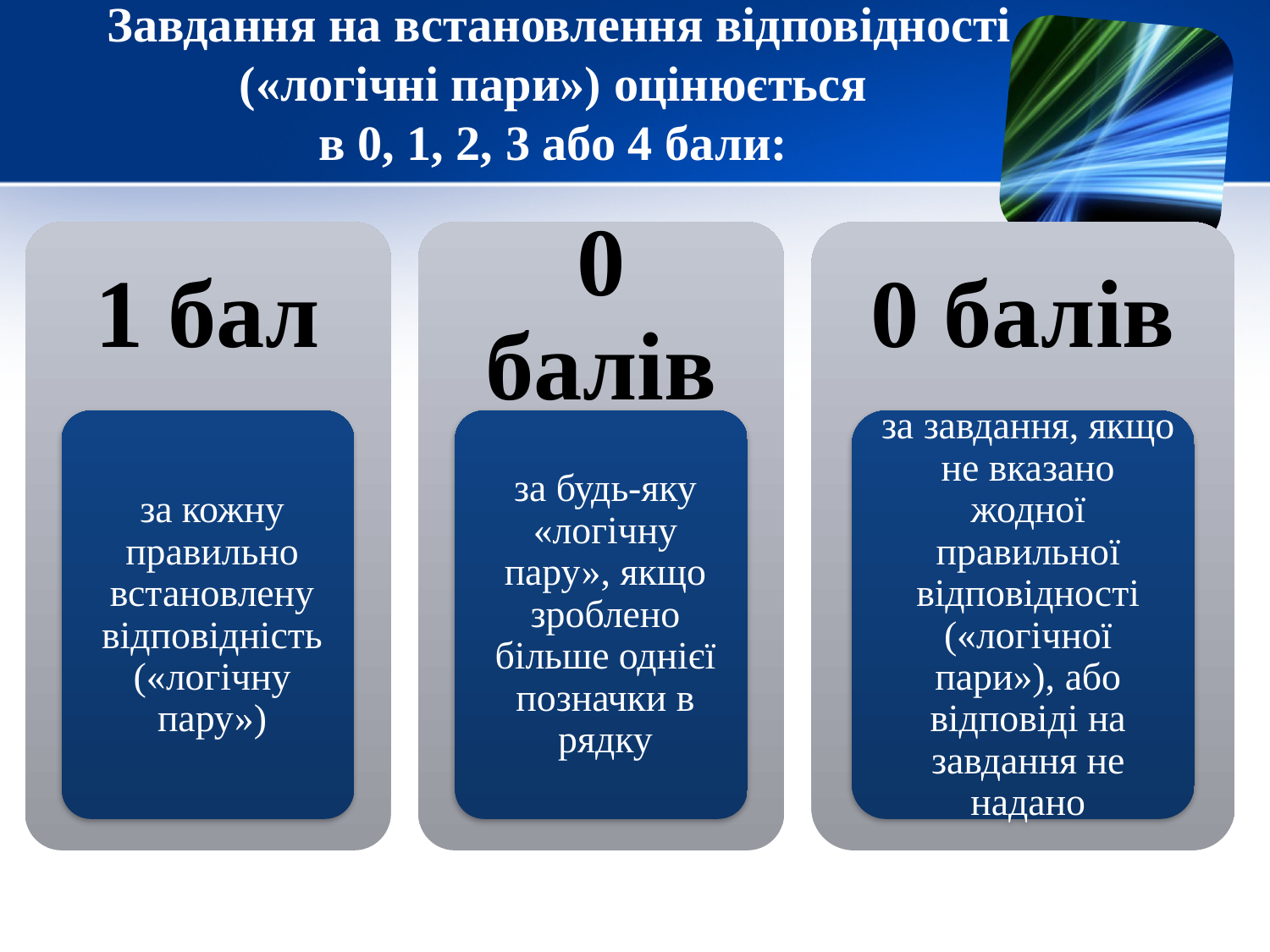

# Завдання на встановлення відповідності («логічні пари») оцінюється в 0, 1, 2, 3 або 4 бали:
1 бал
за кожну правильно встановлену відповідність («логічну пару»)
0 балів
за будь-яку «логічну пару», якщо зроблено більше однієї позначки в рядку
0 балів
за завдання, якщо не вказано жодної правильної відповідності («логічної пари»), або відповіді на завдання не надано